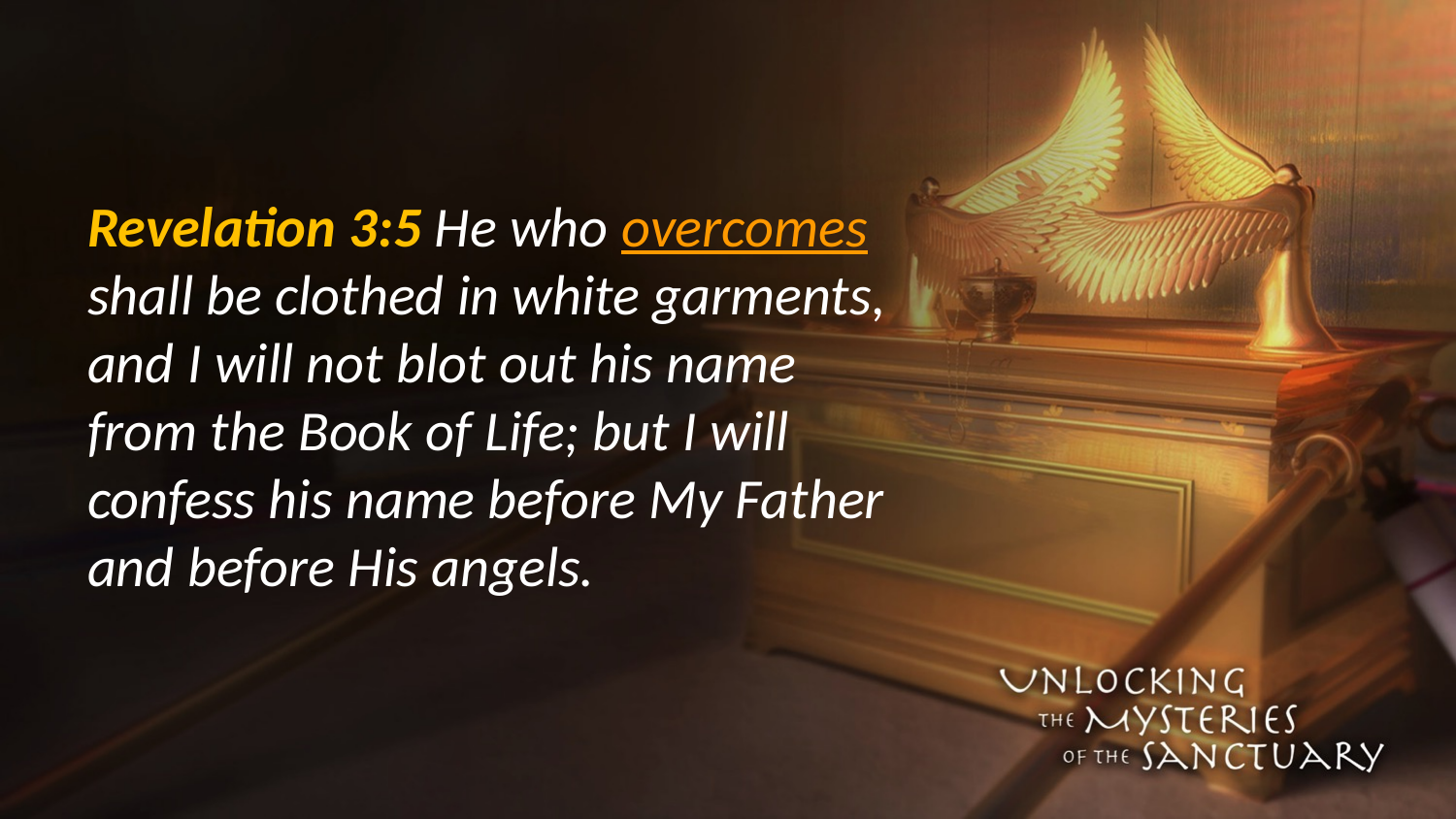

#

Revelation 3:5 He who overcomes shall be clothed in white garments, and I will not blot out his name from the Book of Life; but I will confess his name before My Father and before His angels.